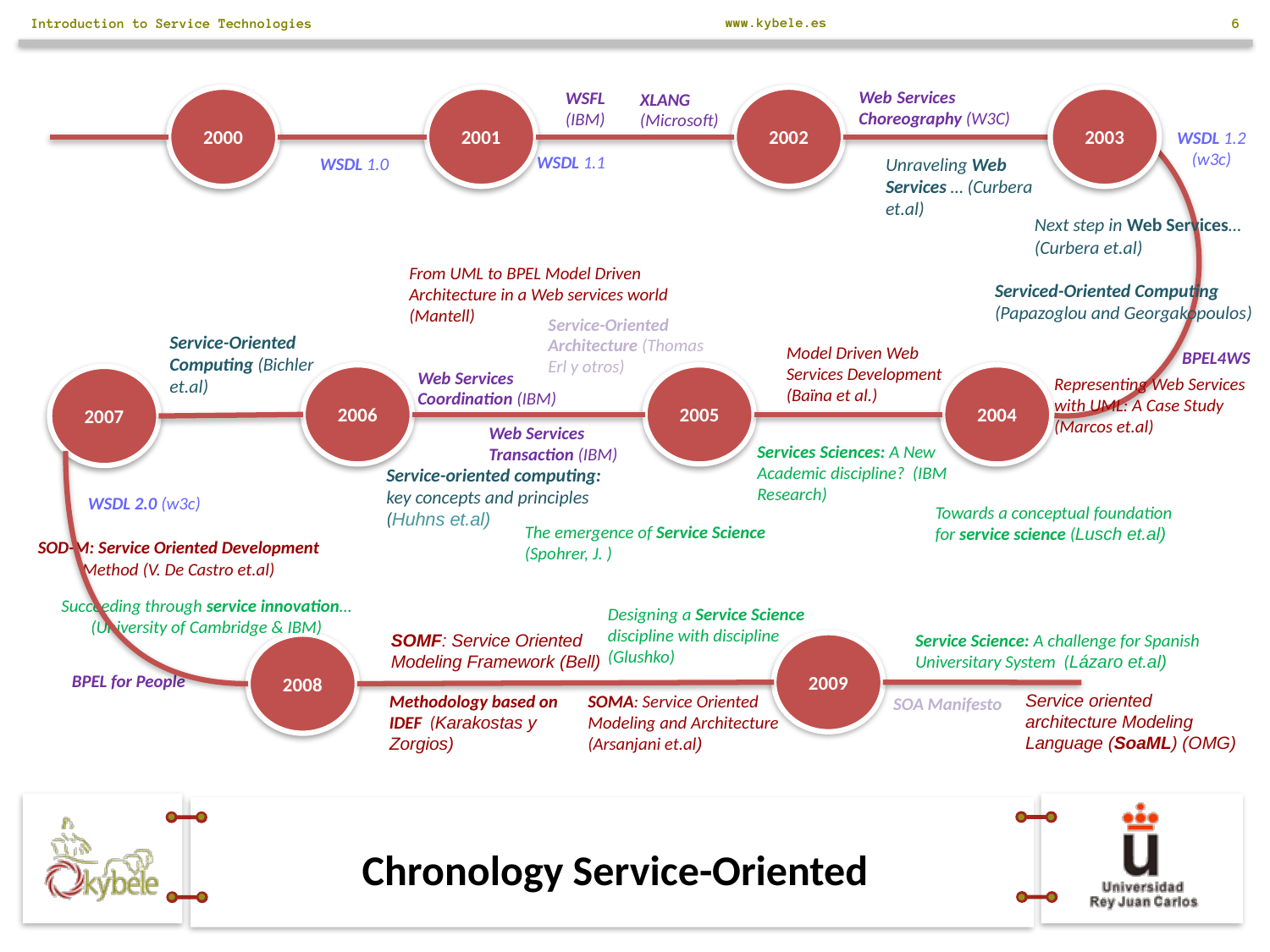

Introduction to Service Technologies
6
Web Services Choreography (W3C)
WSFL
(IBM)
XLANG (Microsoft)
2000
2001
2002
2003

WSDL 1.2 (w3c)
WSDL 1.1
WSDL 1.0
Unraveling Web Services … (Curbera et.al)
Next step in Web Services…
(Curbera et.al)
From UML to BPEL Model Driven Architecture in a Web services world (Mantell)
Serviced-Oriented Computing (Papazoglou and Georgakopoulos)
Service-Oriented Architecture (Thomas Erl y otros)
Service-Oriented Computing (Bichler et.al)
Model Driven Web Services Development (Baïna et al.)
BPEL4WS
Web Services Coordination (IBM)
2006
2005
2004
2007
Representing Web Services with UML: A Case Study (Marcos et.al)
Web Services Transaction (IBM)
Services Sciences: A New Academic discipline?  (IBM Research)
Service-oriented computing: key concepts and principles (Huhns et.al)
WSDL 2.0 (w3c)
Towards a conceptual foundation for service science (Lusch et.al)
The emergence of Service Science (Spohrer, J. )
SOD-M: Service Oriented Development Method (V. De Castro et.al)
Succeeding through service innovation… (University of Cambridge & IBM)
Designing a Service Science discipline with discipline (Glushko)
SOMF: Service Oriented Modeling Framework (Bell)

Service Science: A challenge for Spanish Universitary System  (Lázaro et.al)
2009
2008
BPEL for People
Service oriented architecture Modeling Language (SoaML) (OMG)
Methodology based on IDEF  (Karakostas y Zorgios)
SOMA: Service Oriented Modeling and Architecture (Arsanjani et.al)
SOA Manifesto
# Chronology Service-Oriented